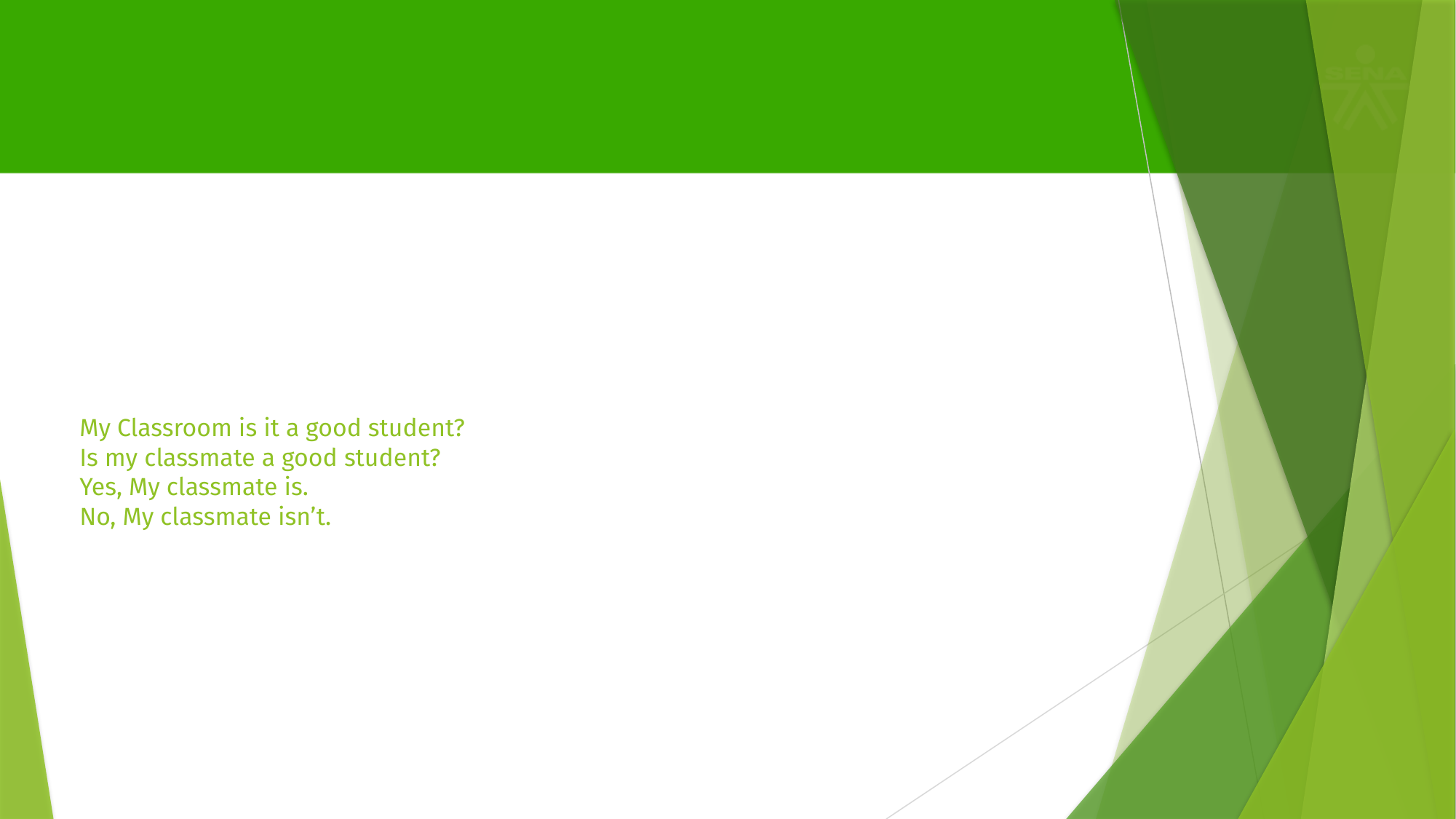

# My Classroom is it a good student? Is my classmate a good student? Yes, My classmate is. No, My classmate isn’t.